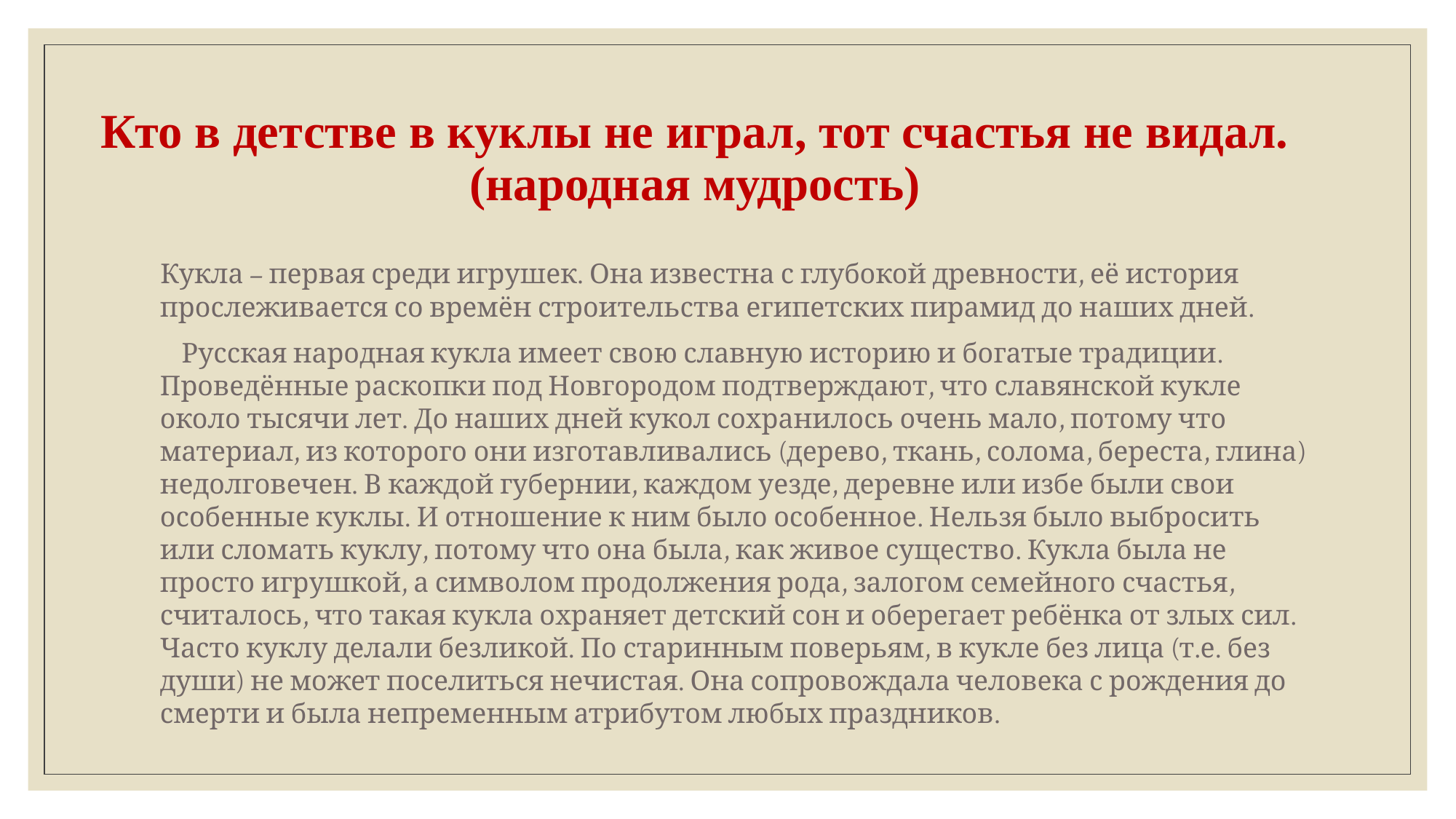

# Кто в детстве в куклы не играл, тот счастья не видал. (народная мудрость)
Кукла – первая среди игрушек. Она известна с глубокой древности, её история прослеживается со времён строительства египетских пирамид до наших дней.
       Русская народная кукла имеет свою славную историю и богатые традиции. Проведённые раскопки под Новгородом подтверждают, что славянской кукле около тысячи лет. До наших дней кукол сохранилось очень мало, потому что материал, из которого они изготавливались (дерево, ткань, солома, береста, глина) недолговечен. В каждой губернии, каждом уезде, деревне или избе были свои особенные куклы. И отношение к ним было особенное. Нельзя было выбросить или сломать куклу, потому что она была, как живое существо. Кукла была не просто игрушкой, а символом продолжения рода, залогом семейного счастья, считалось, что такая кукла охраняет детский сон и оберегает ребёнка от злых сил. Часто куклу делали безликой. По старинным поверьям, в кукле без лица (т.е. без души) не может поселиться нечистая. Она сопровождала человека с рождения до смерти и была непременным атрибутом любых праздников.